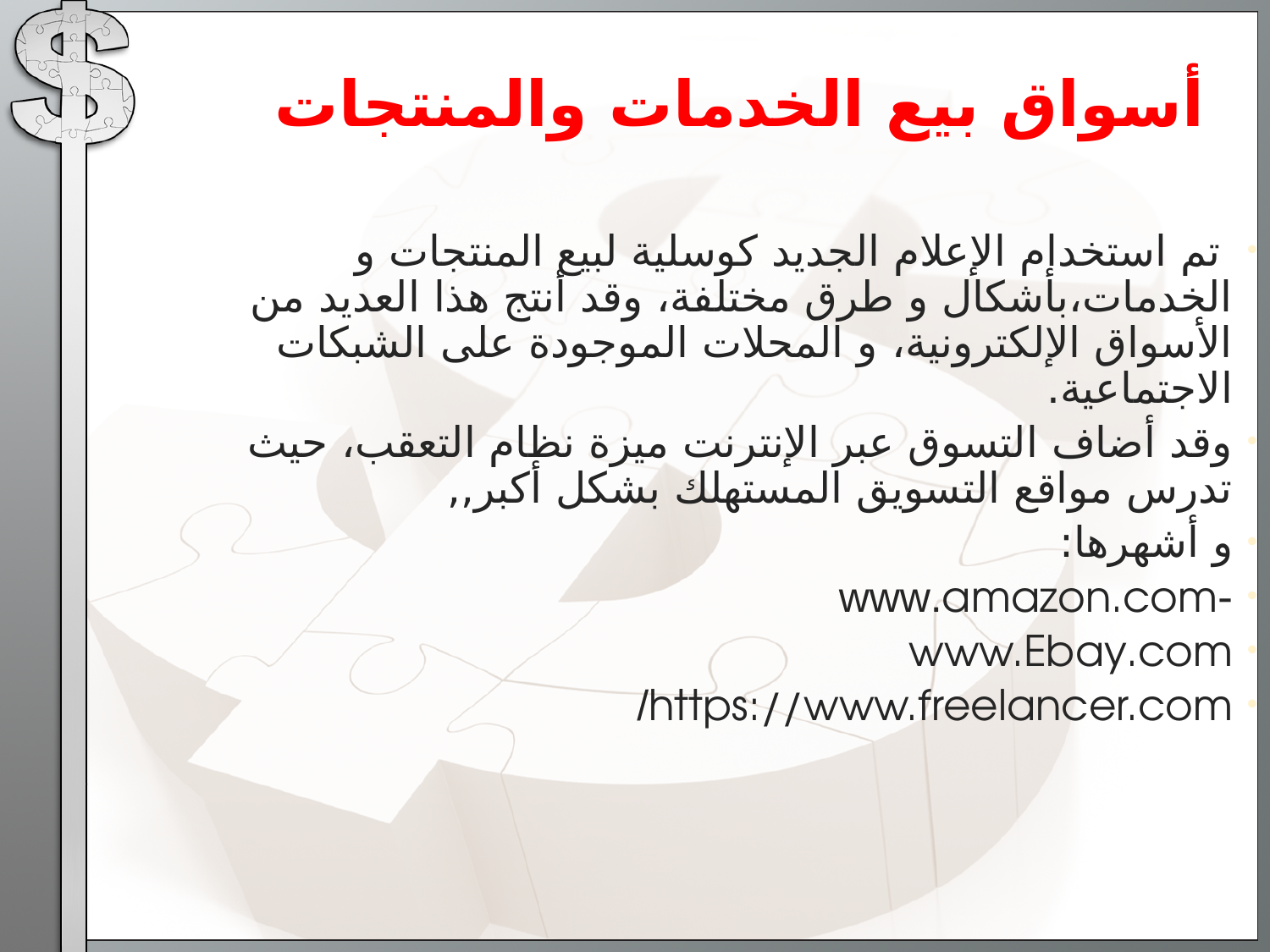

# أسواق بيع الخدمات والمنتجات

 تم استخدام الإعلام الجديد كوسلية لبيع المنتجات و الخدمات،بأشكال و طرق مختلفة، وقد أنتج هذا العديد من الأسواق الإلكترونية، و المحلات الموجودة على الشبكات الاجتماعية.
وقد أضاف التسوق عبر الإنترنت ميزة نظام التعقب، حيث تدرس مواقع التسويق المستهلك بشكل أكبر,,
و أشهرها:
-www.amazon.com
www.Ebay.com
https://www.freelancer.com/